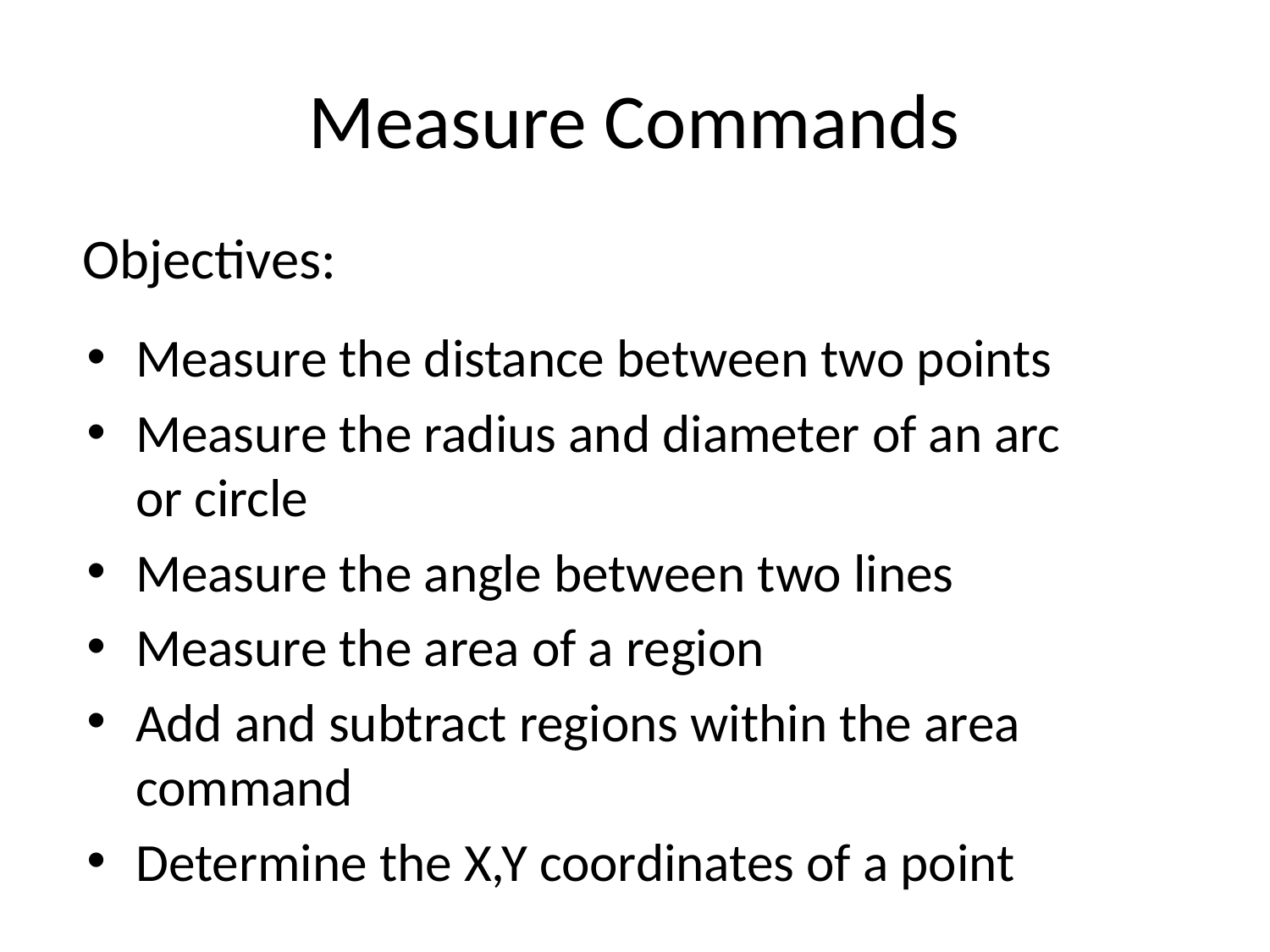

# Measure Commands
Objectives:
Measure the distance between two points
Measure the radius and diameter of an arc or circle
Measure the angle between two lines
Measure the area of a region
Add and subtract regions within the area command
Determine the X,Y coordinates of a point